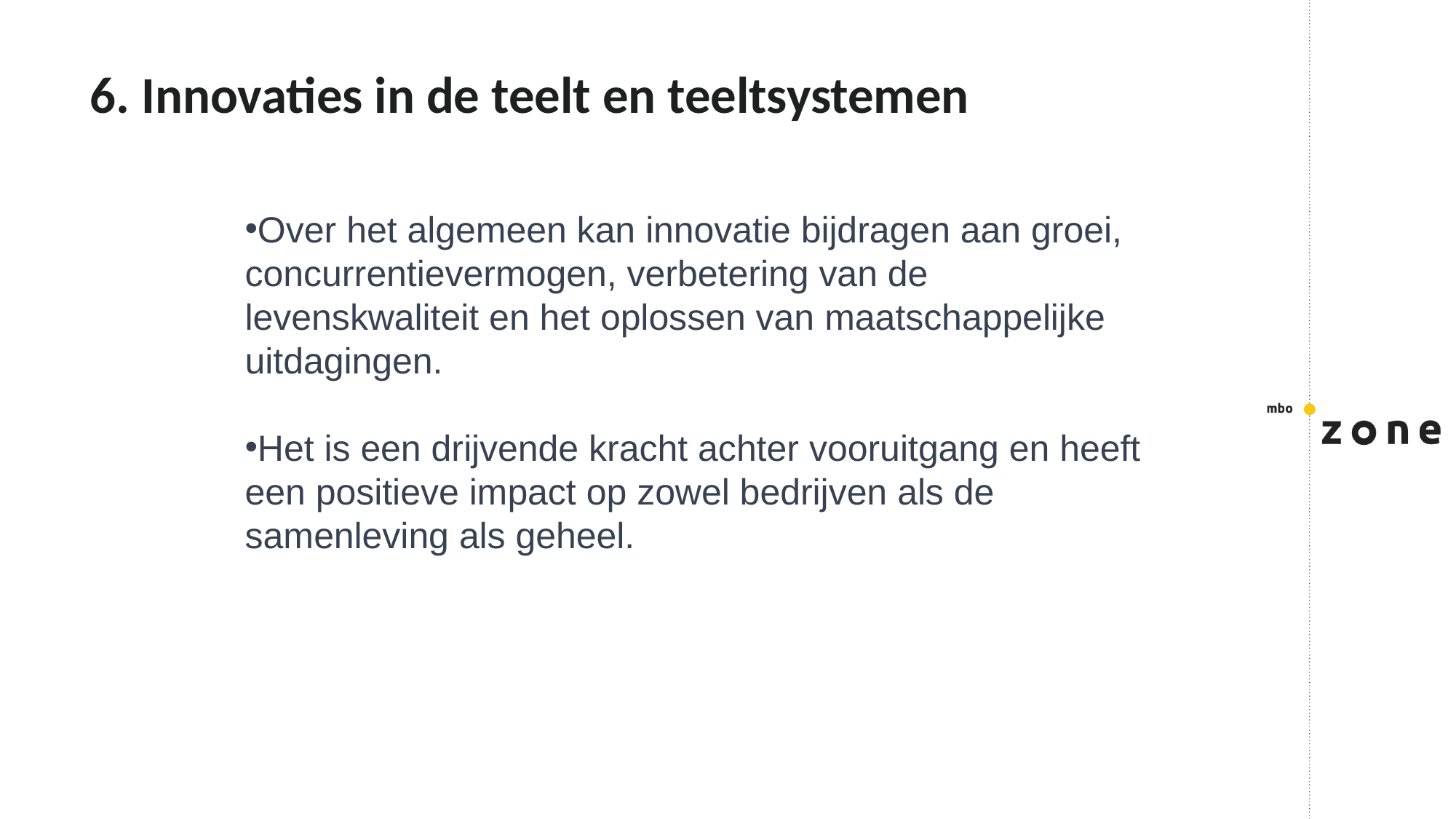

# 6. Innovaties in de teelt en teeltsystemen
Over het algemeen kan innovatie bijdragen aan groei, concurrentievermogen, verbetering van de levenskwaliteit en het oplossen van maatschappelijke uitdagingen.

Het is een drijvende kracht achter vooruitgang en heeft een positieve impact op zowel bedrijven als de samenleving als geheel.